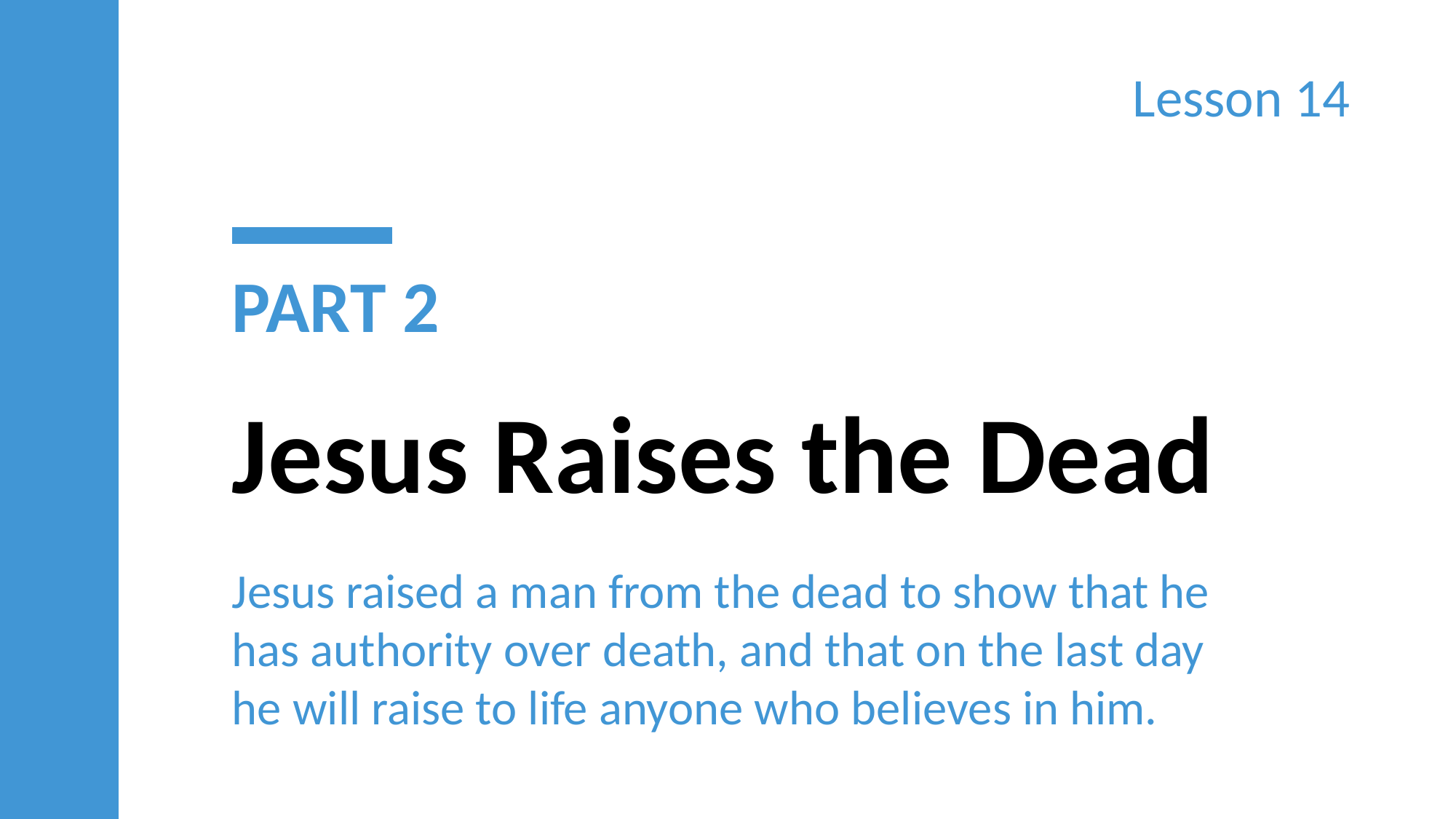

Lesson 14
PART 2
Jesus Raises the Dead
Jesus raised a man from the dead to show that he has authority over death, and that on the last day he will raise to life anyone who believes in him.